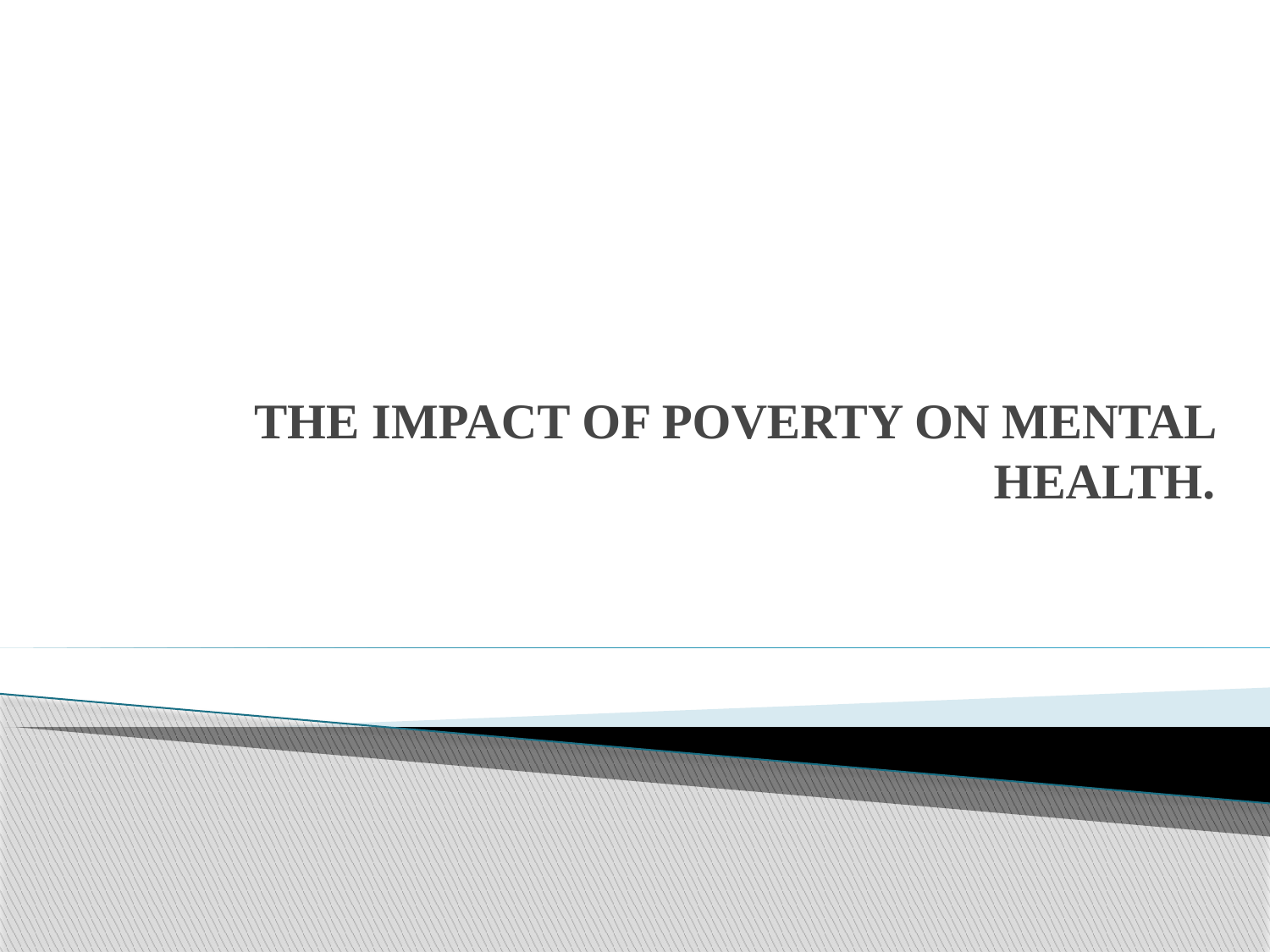

# THE IMPACT OF POVERTY ON MENTAL HEALTH.